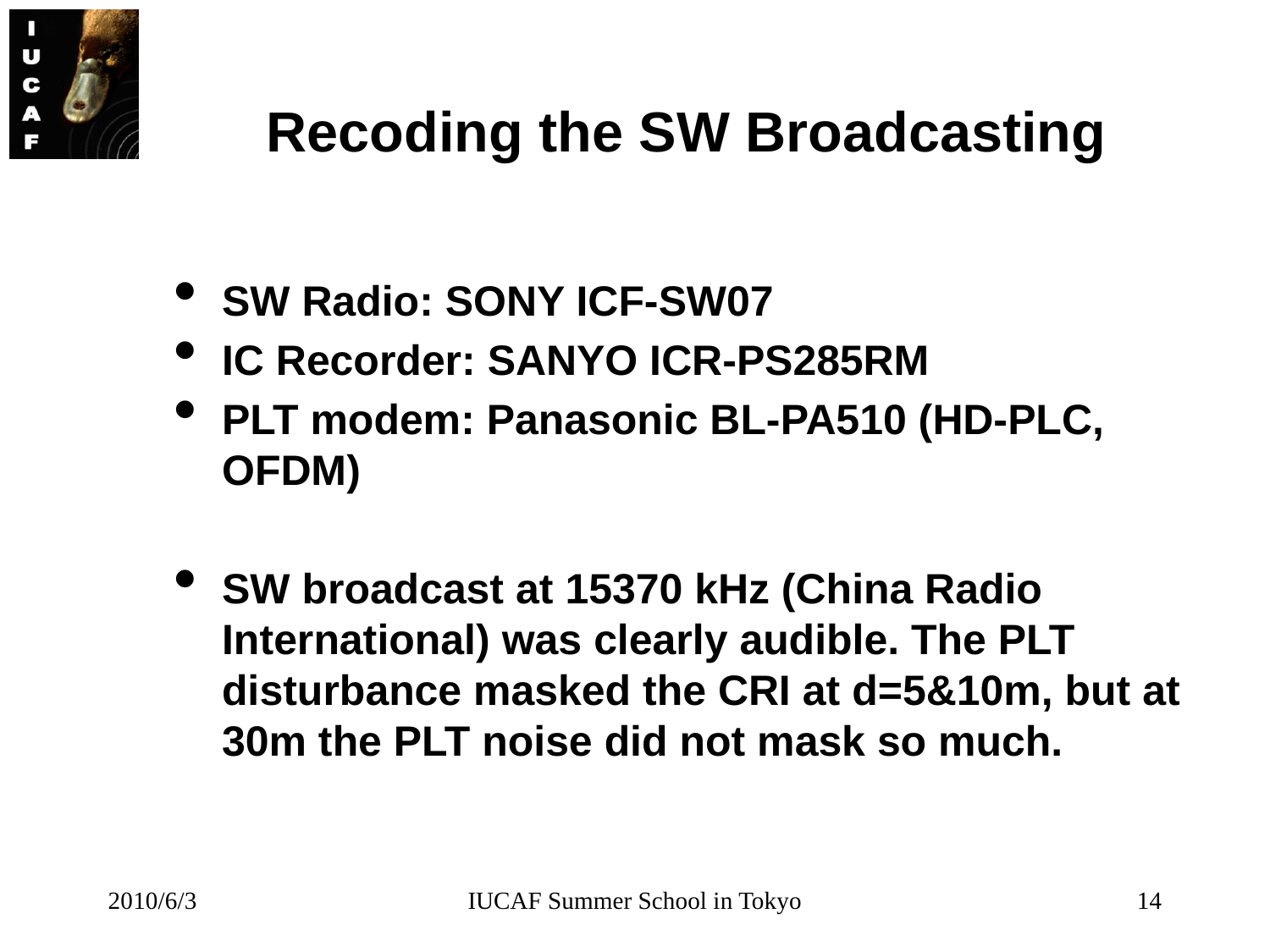

# Recoding the SW Broadcasting
SW Radio: SONY ICF-SW07
IC Recorder: SANYO ICR-PS285RM
PLT modem: Panasonic BL-PA510 (HD-PLC, OFDM)

SW broadcast at 15370 kHz (China Radio International) was clearly audible. The PLT disturbance masked the CRI at d=5&10m, but at 30m the PLT noise did not mask so much.
2010/6/3
IUCAF Summer School in Tokyo
14